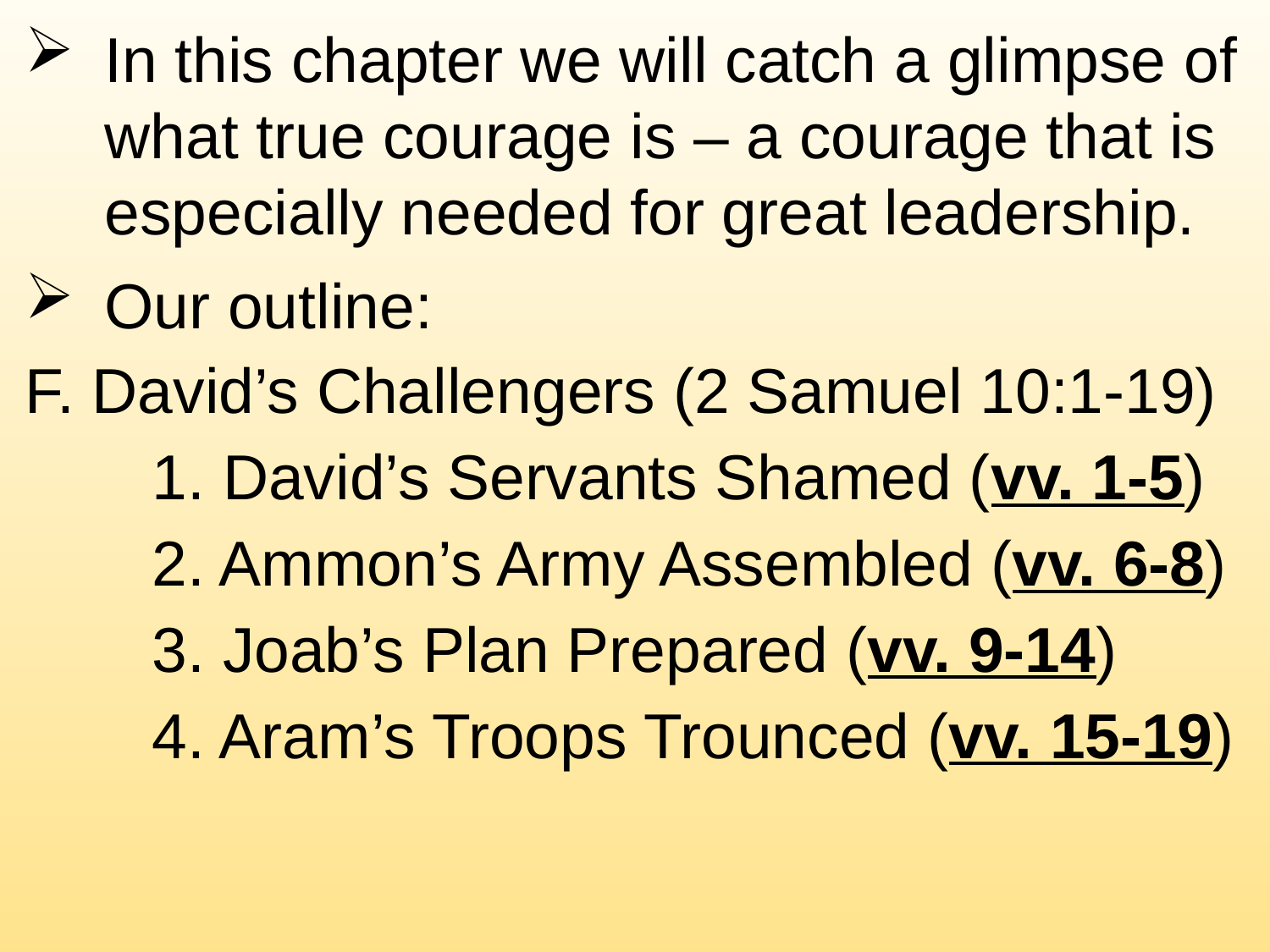

In this chapter we will catch a glimpse of what true courage is – a courage that is especially needed for great leadership.
Our outline:
F. David’s Challengers (2 Samuel 10:1-19)
	1. David’s Servants Shamed (vv. 1-5)
	2. Ammon’s Army Assembled (vv. 6-8)
	3. Joab’s Plan Prepared (vv. 9-14)
	4. Aram’s Troops Trounced (vv. 15-19)